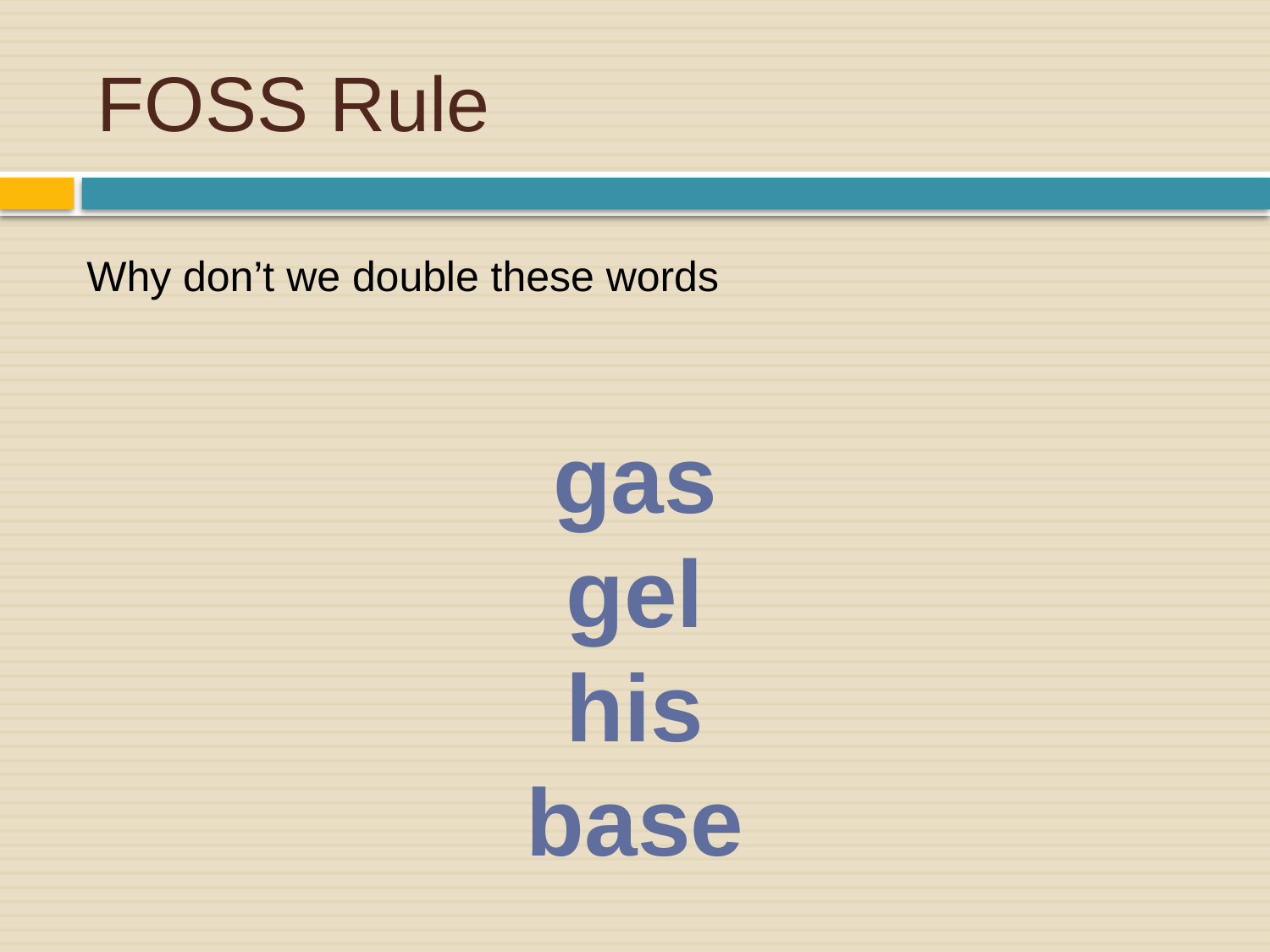

# FOSS Rule
Why don’t we double these words
gas
gel
his
base